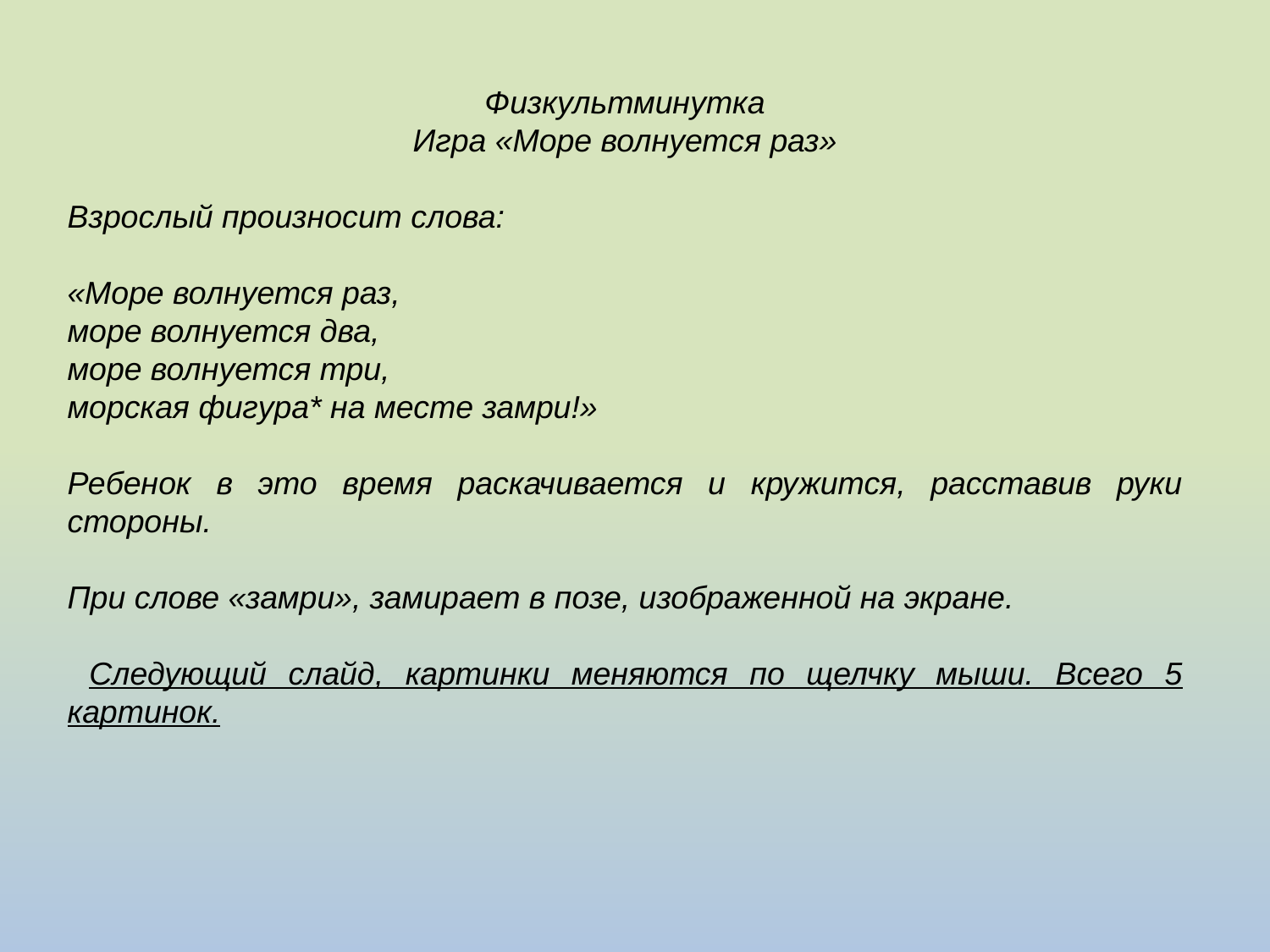

Физкультминутка
Игра «Море волнуется раз»

Взрослый произносит слова:

«Море волнуется раз,
море волнуется два,
море волнуется три,
морская фигура* на месте замри!»

Ребенок в это время раскачивается и кружится, расставив руки стороны.

При слове «замри», замирает в позе, изображенной на экране.

 Следующий слайд, картинки меняются по щелчку мыши. Всего 5 картинок.